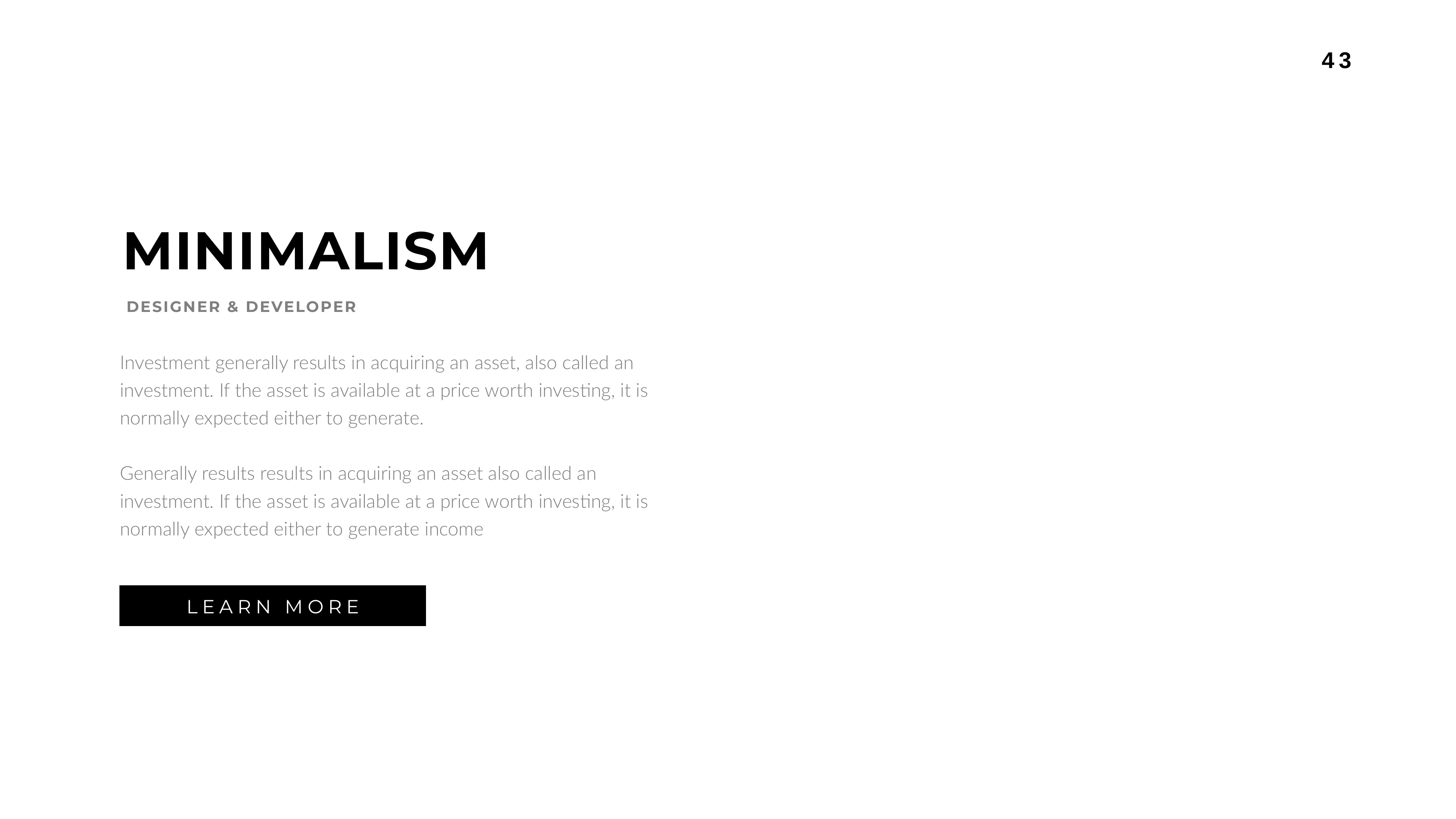

MINIMALISM
DESIGNER & DEVELOPER
Investment generally results in acquiring an asset, also called an investment. If the asset is available at a price worth investing, it is normally expected either to generate.

Generally results results in acquiring an asset also called an investment. If the asset is available at a price worth investing, it is normally expected either to generate income
LEARN MORE